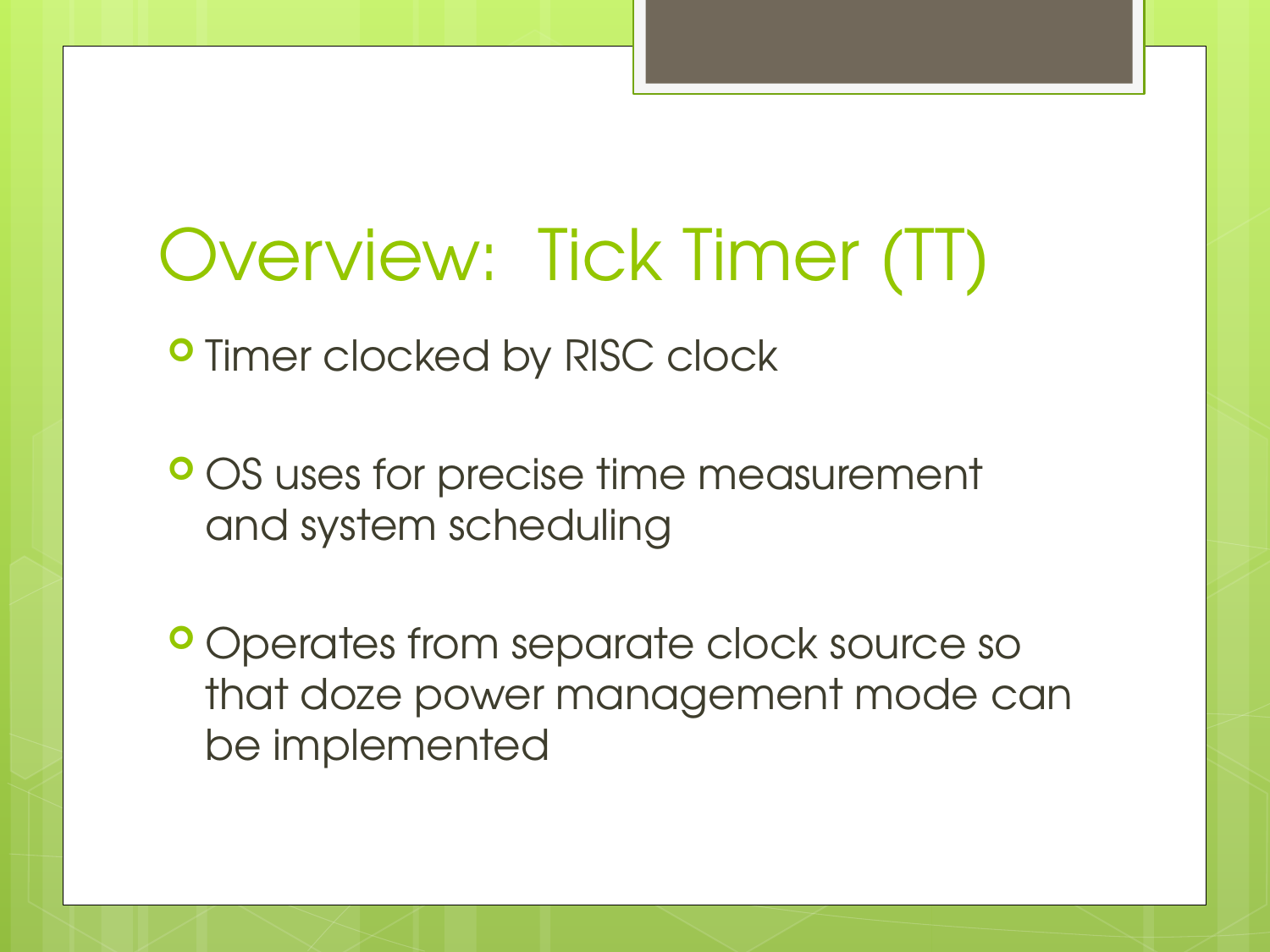

# Overview:  Tick Timer (TT)
Timer clocked by RISC clock

OS uses for precise time measurement and system scheduling

Operates from separate clock source so that doze power management mode can be implemented